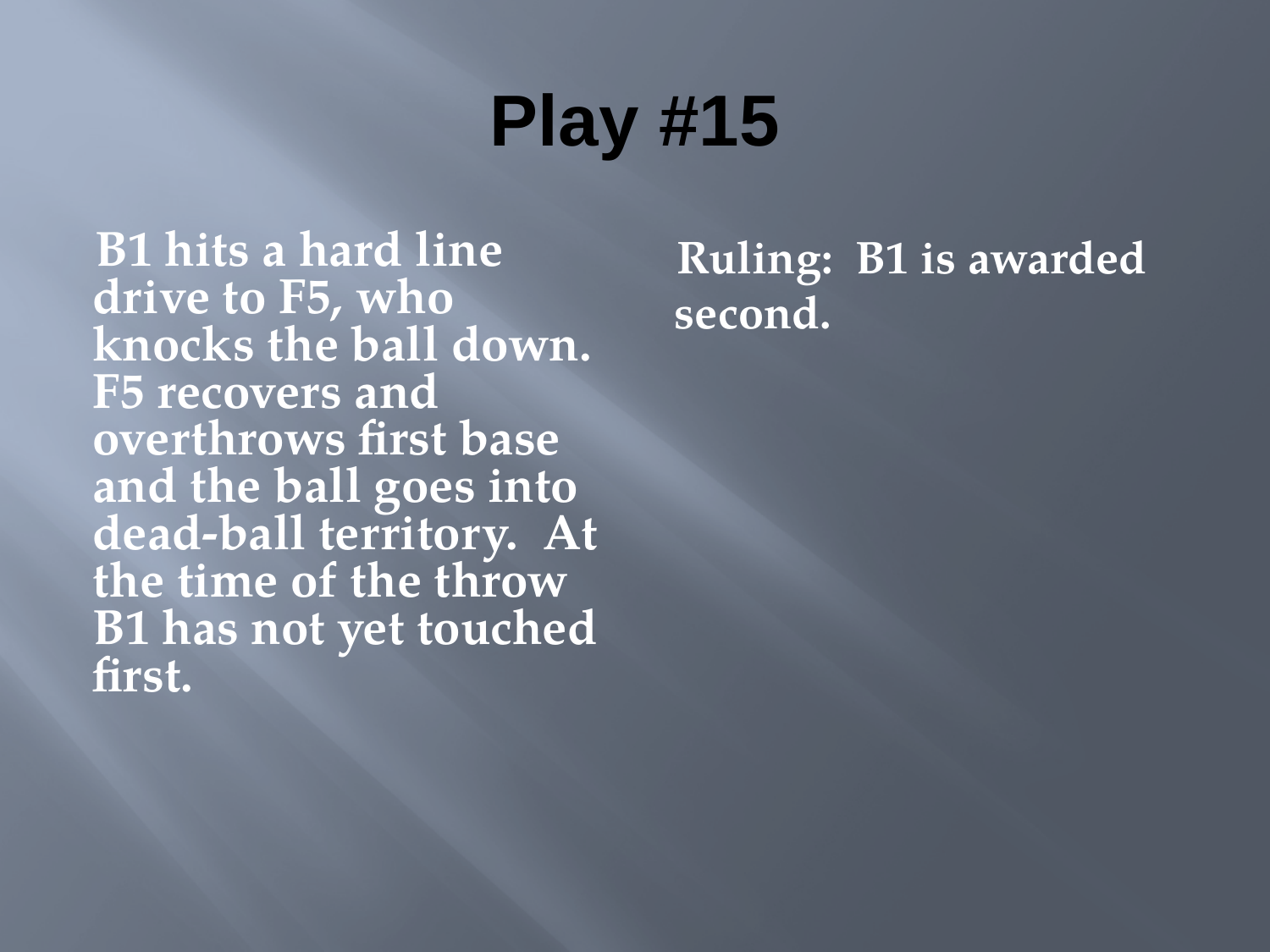

# Play #15
B1 hits a hard line drive to F5, who knocks the ball down.  F5 recovers and overthrows first base and the ball goes into dead-ball territory.  At the time of the throw B1 has not yet touched first.
Ruling:  B1 is awarded second.